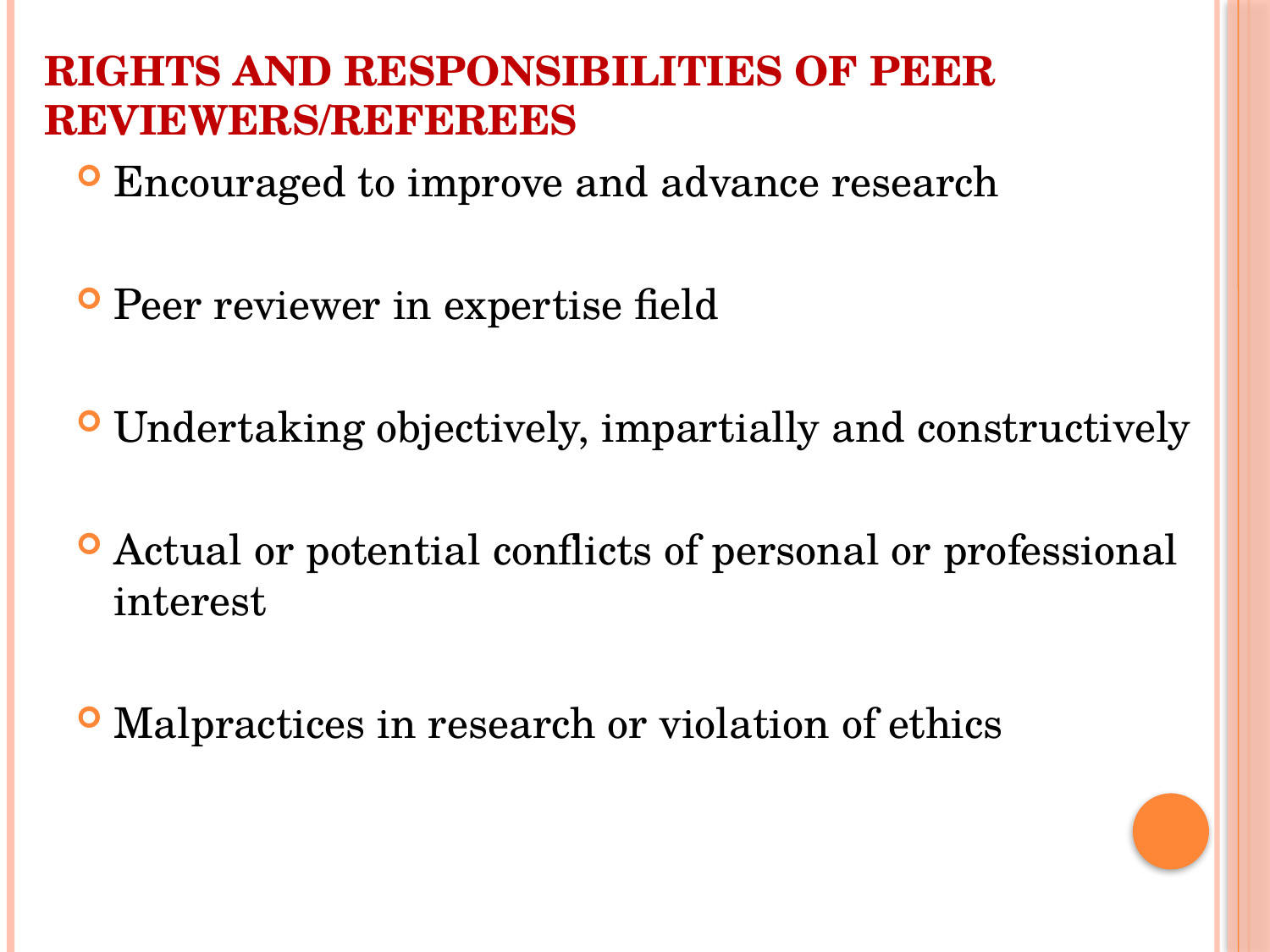

# Rights and Responsibilities of Peer Reviewers/Referees
Encouraged to improve and advance research

Peer reviewer in expertise field

Undertaking objectively, impartially and constructively

Actual or potential conflicts of personal or professional interest

Malpractices in research or violation of ethics